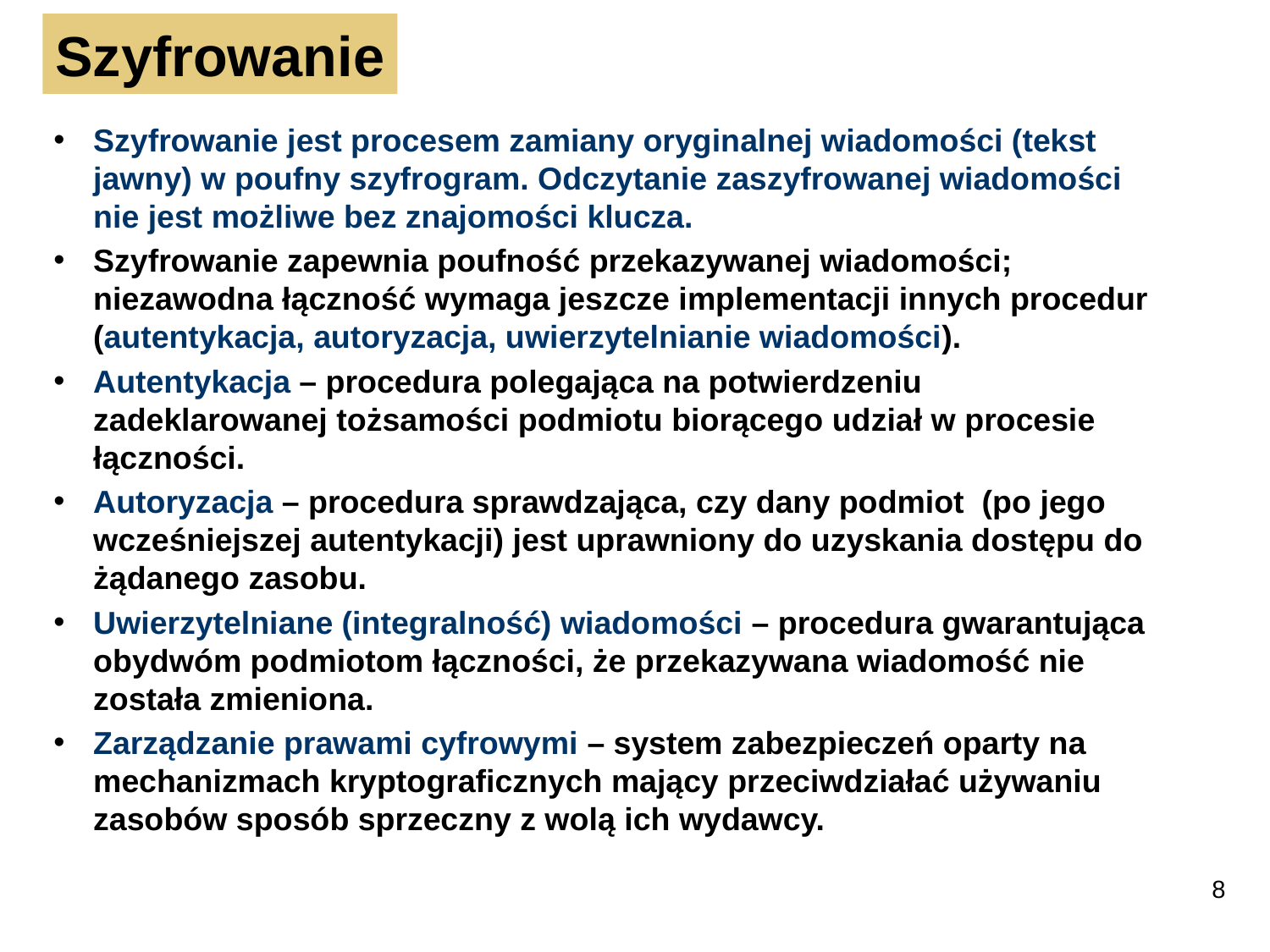

Szyfrowanie
Szyfrowanie jest procesem zamiany oryginalnej wiadomości (tekst jawny) w poufny szyfrogram. Odczytanie zaszyfrowanej wiadomości nie jest możliwe bez znajomości klucza.
Szyfrowanie zapewnia poufność przekazywanej wiadomości; niezawodna łączność wymaga jeszcze implementacji innych procedur (autentykacja, autoryzacja, uwierzytelnianie wiadomości).
Autentykacja – procedura polegająca na potwierdzeniu zadeklarowanej tożsamości podmiotu biorącego udział w procesie łączności.
Autoryzacja – procedura sprawdzająca, czy dany podmiot  (po jego wcześniejszej autentykacji) jest uprawniony do uzyskania dostępu do żądanego zasobu.
Uwierzytelniane (integralność) wiadomości – procedura gwarantująca obydwóm podmiotom łączności, że przekazywana wiadomość nie została zmieniona.
Zarządzanie prawami cyfrowymi – system zabezpieczeń oparty na mechanizmach kryptograficznych mający przeciwdziałać używaniu zasobów sposób sprzeczny z wolą ich wydawcy.

8